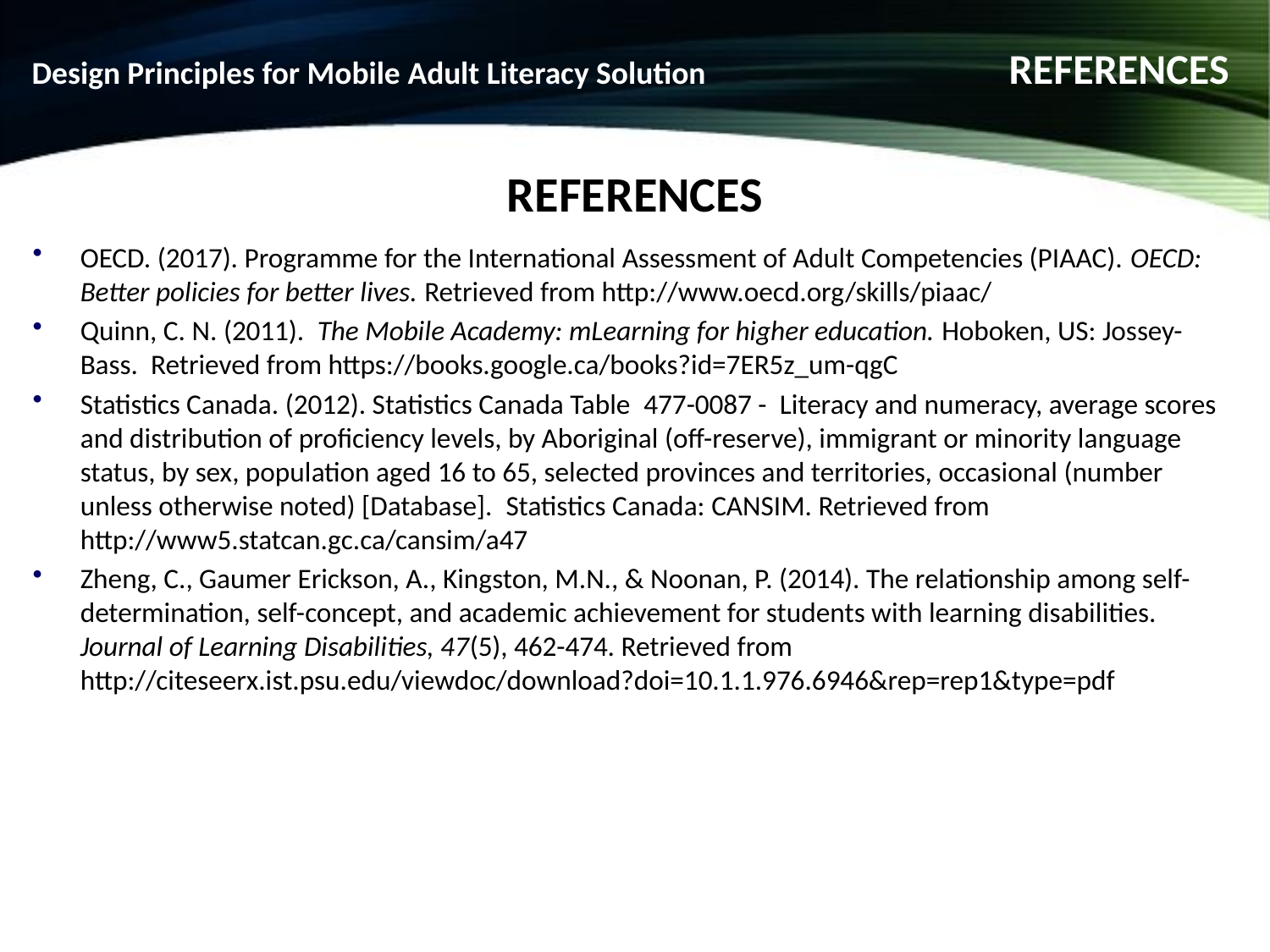

# Design Principles for Mobile Adult Literacy Solution                                          REFERENCES
REFERENCES
OECD. (2017). Programme for the International Assessment of Adult Competencies (PIAAC). OECD: Better policies for better lives. Retrieved from http://www.oecd.org/skills/piaac/
Quinn, C. N. (2011).  The Mobile Academy: mLearning for higher education. Hoboken, US: Jossey-Bass.  Retrieved from https://books.google.ca/books?id=7ER5z_um-qgC
Statistics Canada. (2012). Statistics Canada Table  477-0087 -  Literacy and numeracy, average scores and distribution of proficiency levels, by Aboriginal (off-reserve), immigrant or minority language status, by sex, population aged 16 to 65, selected provinces and territories, occasional (number unless otherwise noted) [Database].  Statistics Canada: CANSIM. Retrieved from http://www5.statcan.gc.ca/cansim/a47
Zheng, C., Gaumer Erickson, A., Kingston, M.N., & Noonan, P. (2014). The relationship among self-determination, self-concept, and academic achievement for students with learning disabilities. Journal of Learning Disabilities, 47(5), 462-474. Retrieved from http://citeseerx.ist.psu.edu/viewdoc/download?doi=10.1.1.976.6946&rep=rep1&type=pdf